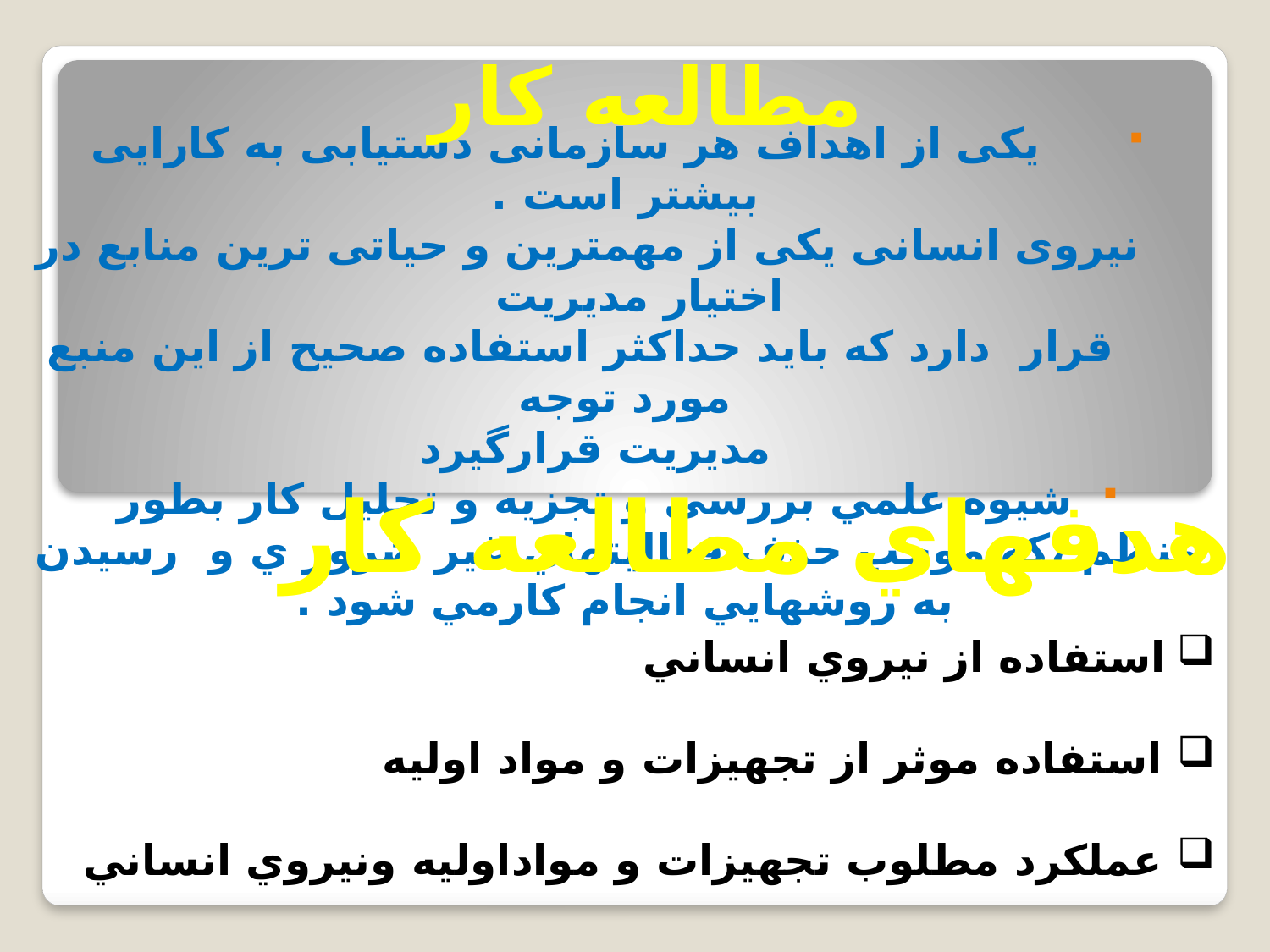

# مطالعه كار
      یکی از اهداف هر سازمانی دستیابی به کارایی بیشتر است .
    نیروی انسانی یکی از مهمترین و حیاتی ترین منابع در اختیار مدیریت
     قرار  دارد که باید حداکثر استفاده صحیح از این منبع مورد توجه
    مدیریت قرارگیرد
  شيوه علمي بررسي و تجزيه و تحليل كار بطور منظم ،كه موجب حذف فعاليتهاي غير ضرور ي و  رسيدن به روشهايي انجام كارمي شود .

        هدفهاي مطالعه كار
 استفاده از نيروي انساني

 استفاده موثر از تجهيزات و مواد اوليه

 عملكرد مطلوب تجهيزات و مواداوليه ونيروي انساني